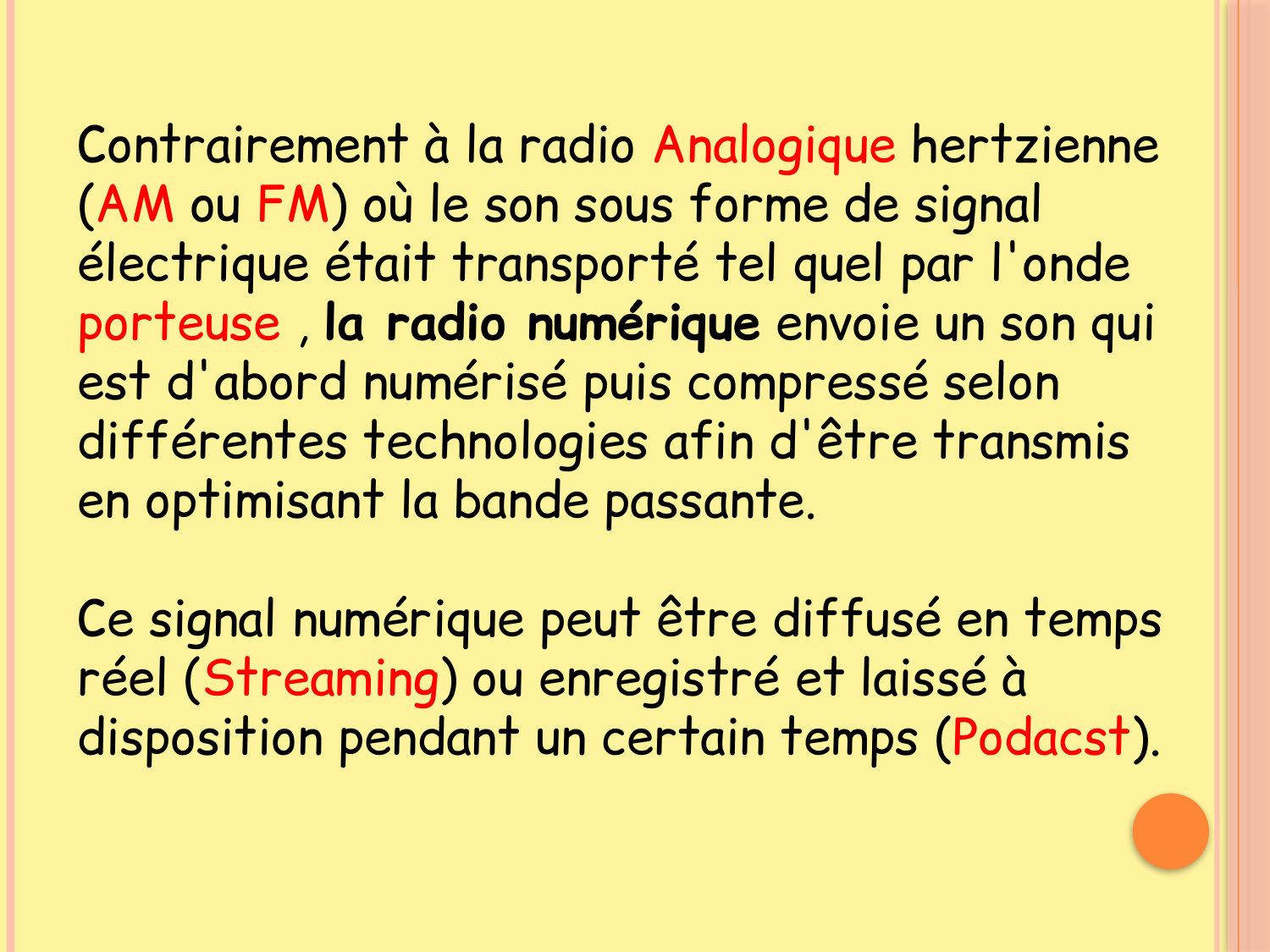

Contrairement à la radio Analogique hertzienne (AM ou FM) où le son sous forme de signal électrique était transporté tel quel par l'onde porteuse , la radio numérique envoie un son qui est d'abord numérisé puis compressé selon différentes technologies afin d'être transmis en optimisant la bande passante.

Ce signal numérique peut être diffusé en temps réel (Streaming) ou enregistré et laissé à disposition pendant un certain temps (Podacst).